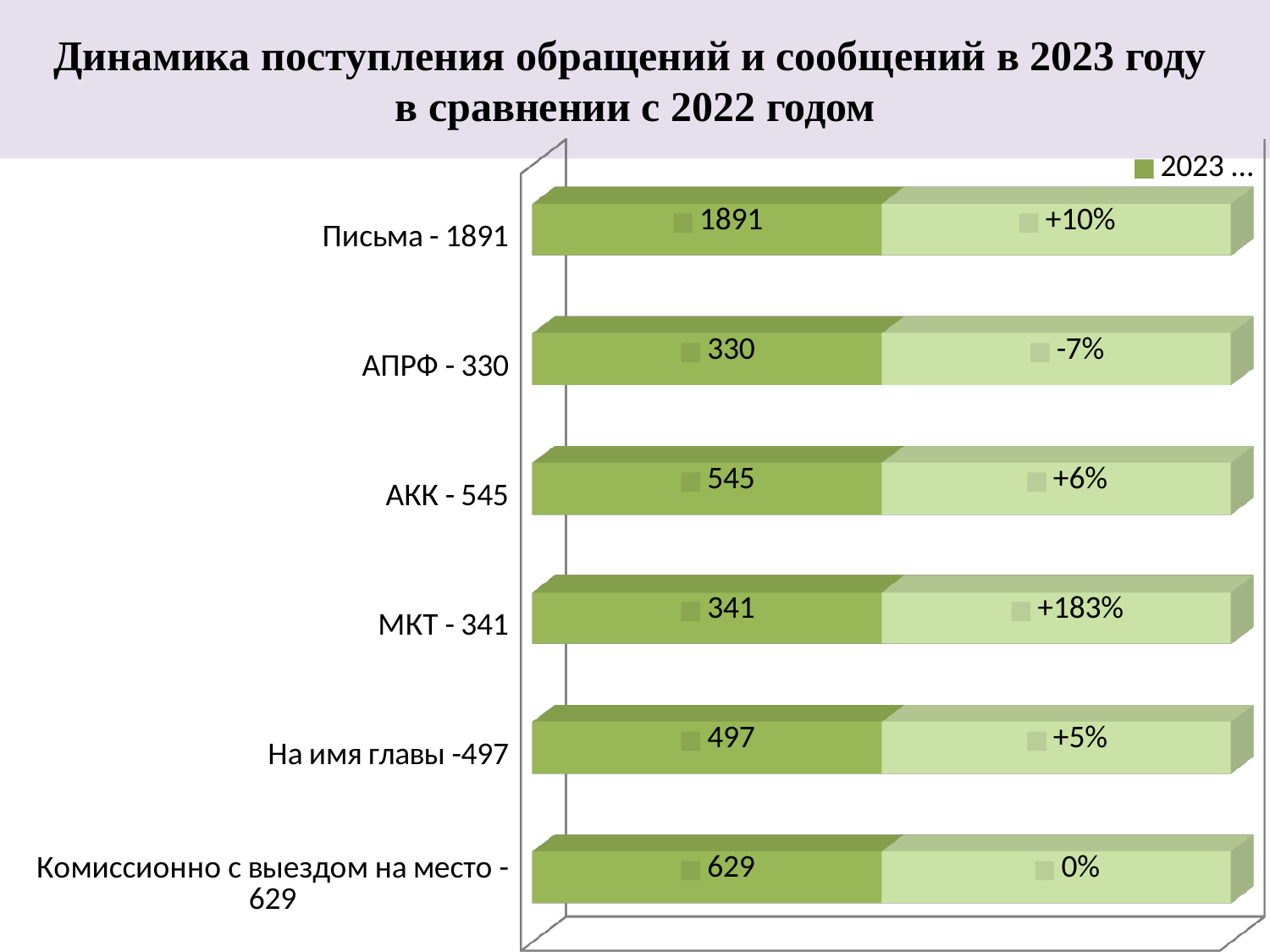

# Динамика поступления обращений и сообщений в 2023 году в сравнении с 2022 годом

[unsupported chart]